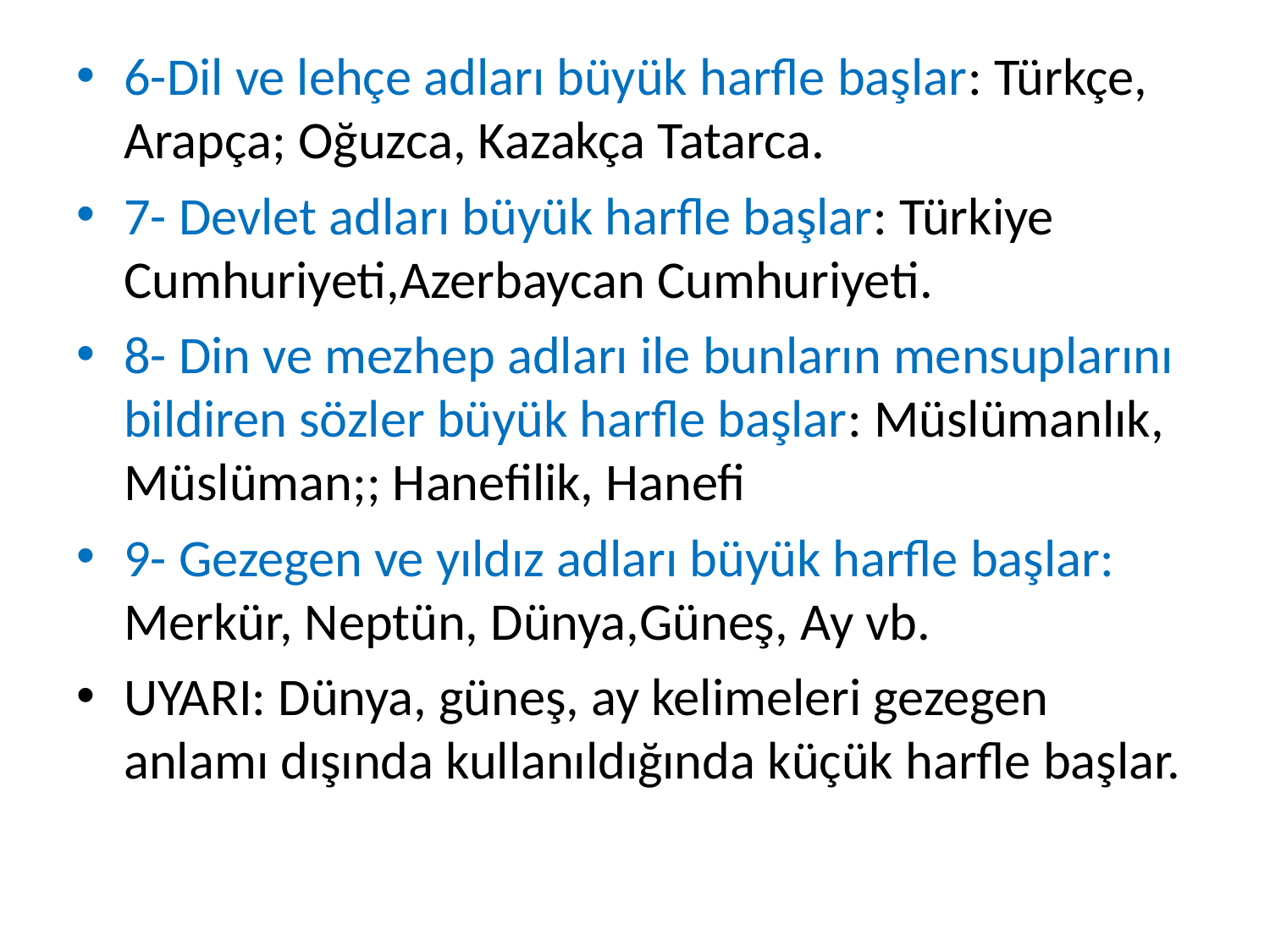

6-Dil ve lehçe adları büyük harfle başlar: Türkçe, Arapça; Oğuzca, Kazakça Tatarca.
7- Devlet adları büyük harfle başlar: Türkiye Cumhuriyeti,Azerbaycan Cumhuriyeti.
8- Din ve mezhep adları ile bunların mensuplarını bildiren sözler büyük harfle başlar: Müslümanlık, Müslüman;; Hanefilik, Hanefi
9- Gezegen ve yıldız adları büyük harfle başlar: Merkür, Neptün, Dünya,Güneş, Ay vb.
UYARI: Dünya, güneş, ay kelimeleri gezegen anlamı dışında kullanıldığında küçük harfle başlar.